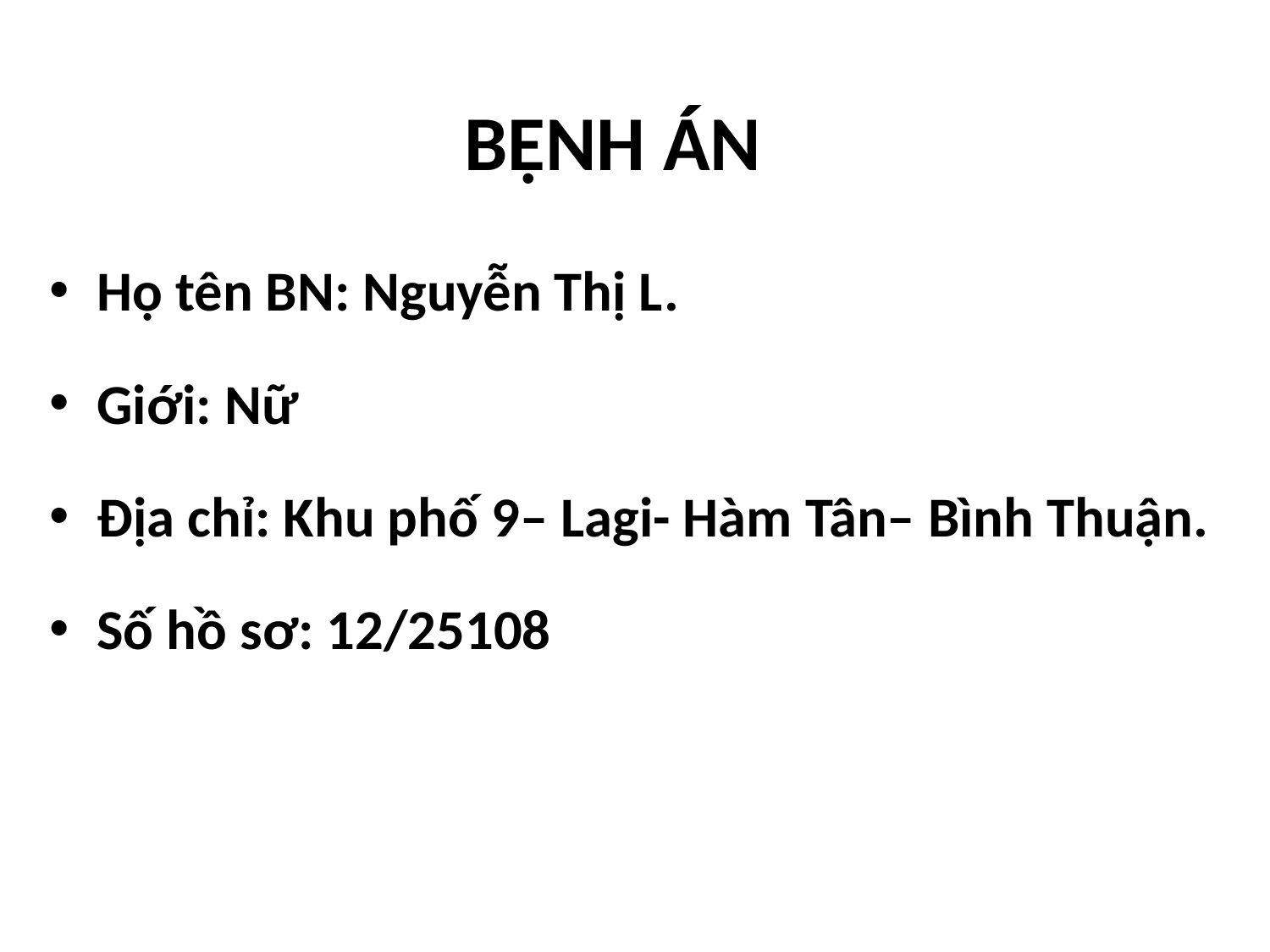

BỆNH ÁN
Họ tên BN: Nguyễn Thị L.
Giới: Nữ
Địa chỉ: Khu phố 9– Lagi- Hàm Tân– Bình Thuận.
Số hồ sơ: 12/25108